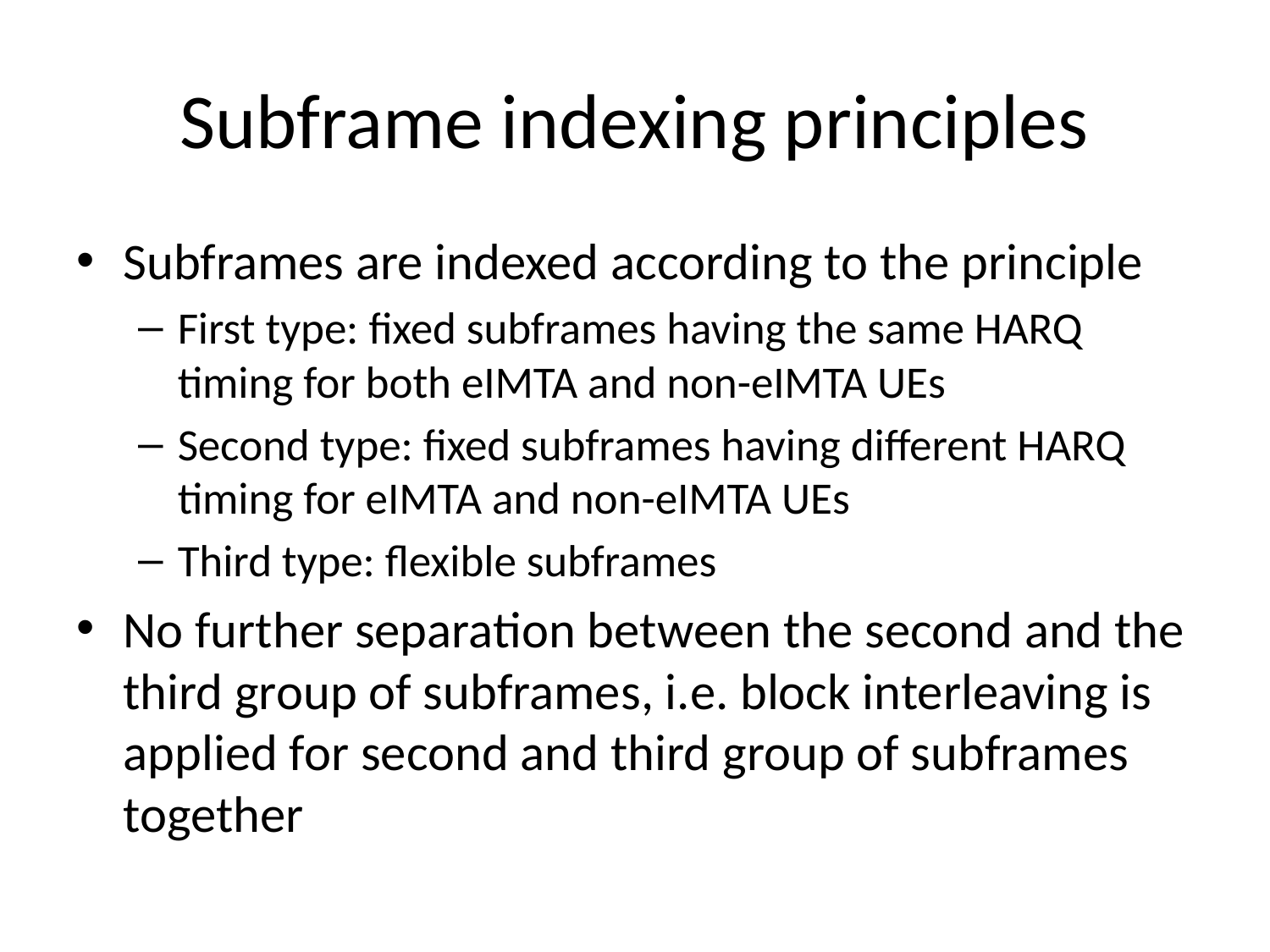

# Subframe indexing principles
Subframes are indexed according to the principle
First type: fixed subframes having the same HARQ timing for both eIMTA and non-eIMTA UEs
Second type: fixed subframes having different HARQ timing for eIMTA and non-eIMTA UEs
Third type: flexible subframes
No further separation between the second and the third group of subframes, i.e. block interleaving is applied for second and third group of subframes together